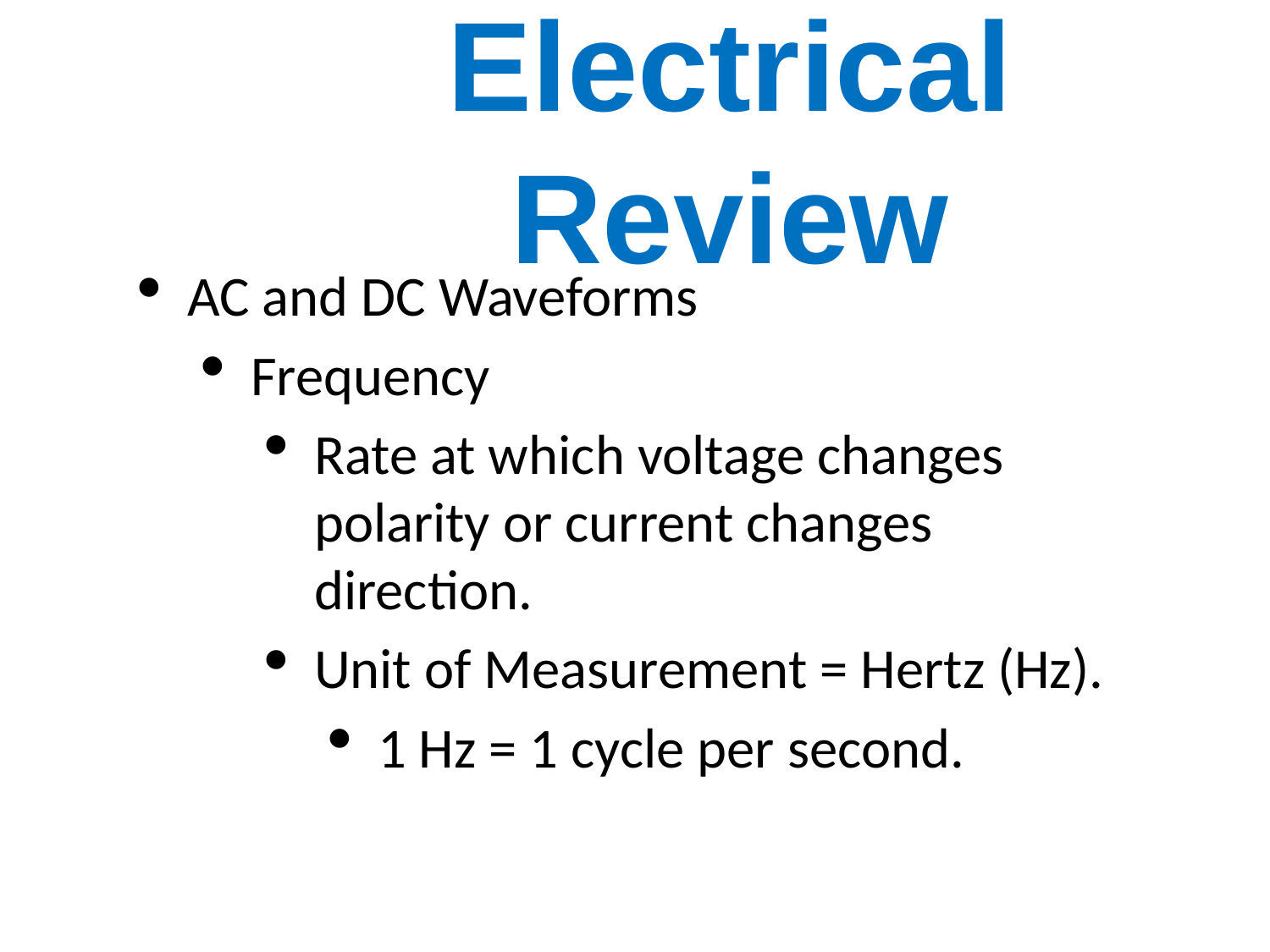

Electrical Review
AC and DC Waveforms
Frequency
Rate at which voltage changes polarity or current changes direction.
Unit of Measurement = Hertz (Hz).
1 Hz = 1 cycle per second.